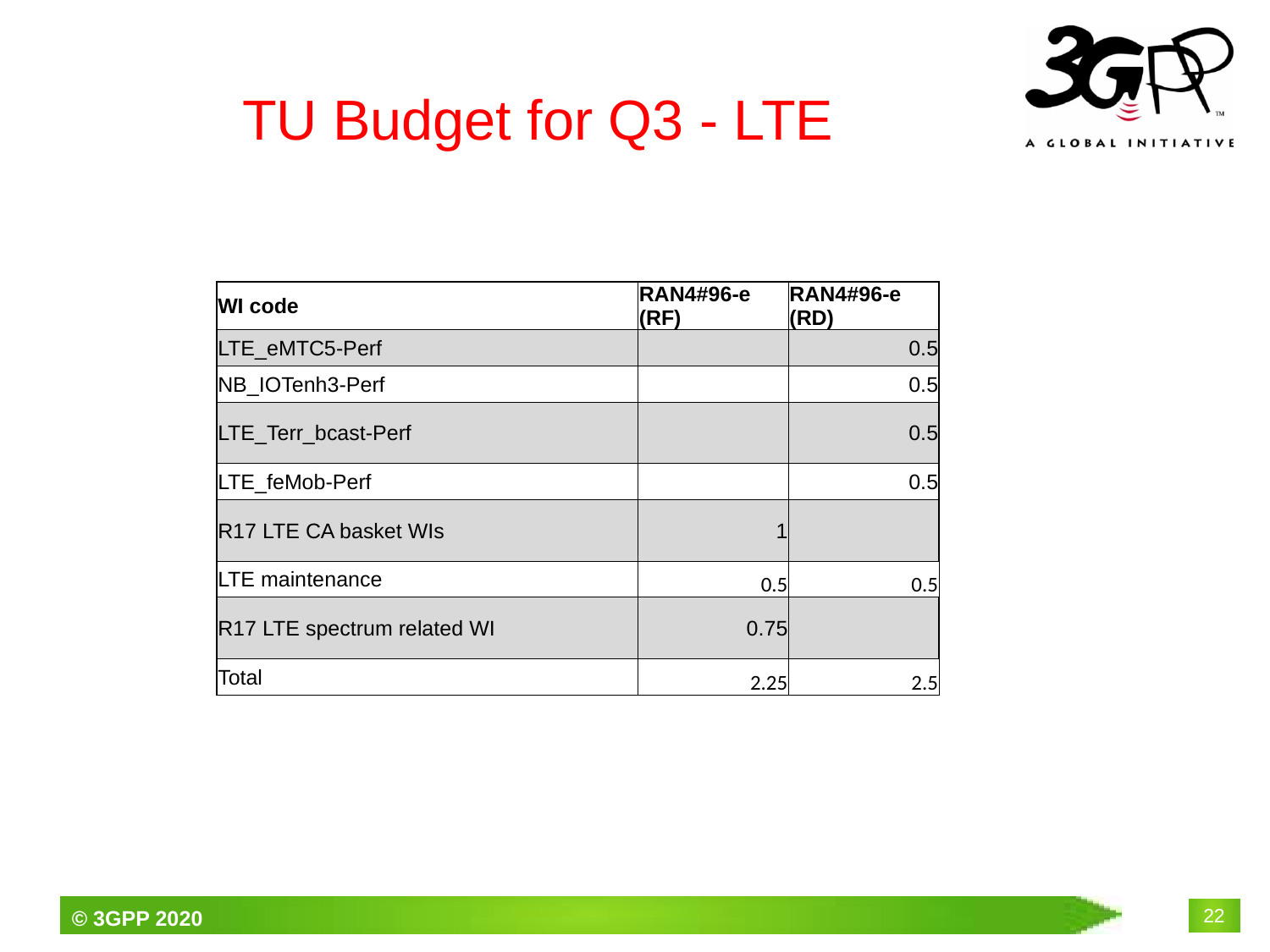

# TU Budget for Q3 - LTE
| WI code | RAN4#96-e (RF) | RAN4#96-e (RD) |
| --- | --- | --- |
| LTE\_eMTC5-Perf |  | 0.5 |
| NB\_IOTenh3-Perf |  | 0.5 |
| LTE\_Terr\_bcast-Perf |  | 0.5 |
| LTE\_feMob-Perf |  | 0.5 |
| R17 LTE CA basket WIs | 1 |  |
| LTE maintenance | 0.5 | 0.5 |
| R17 LTE spectrum related WI | 0.75 |  |
| Total | 2.25 | 2.5 |